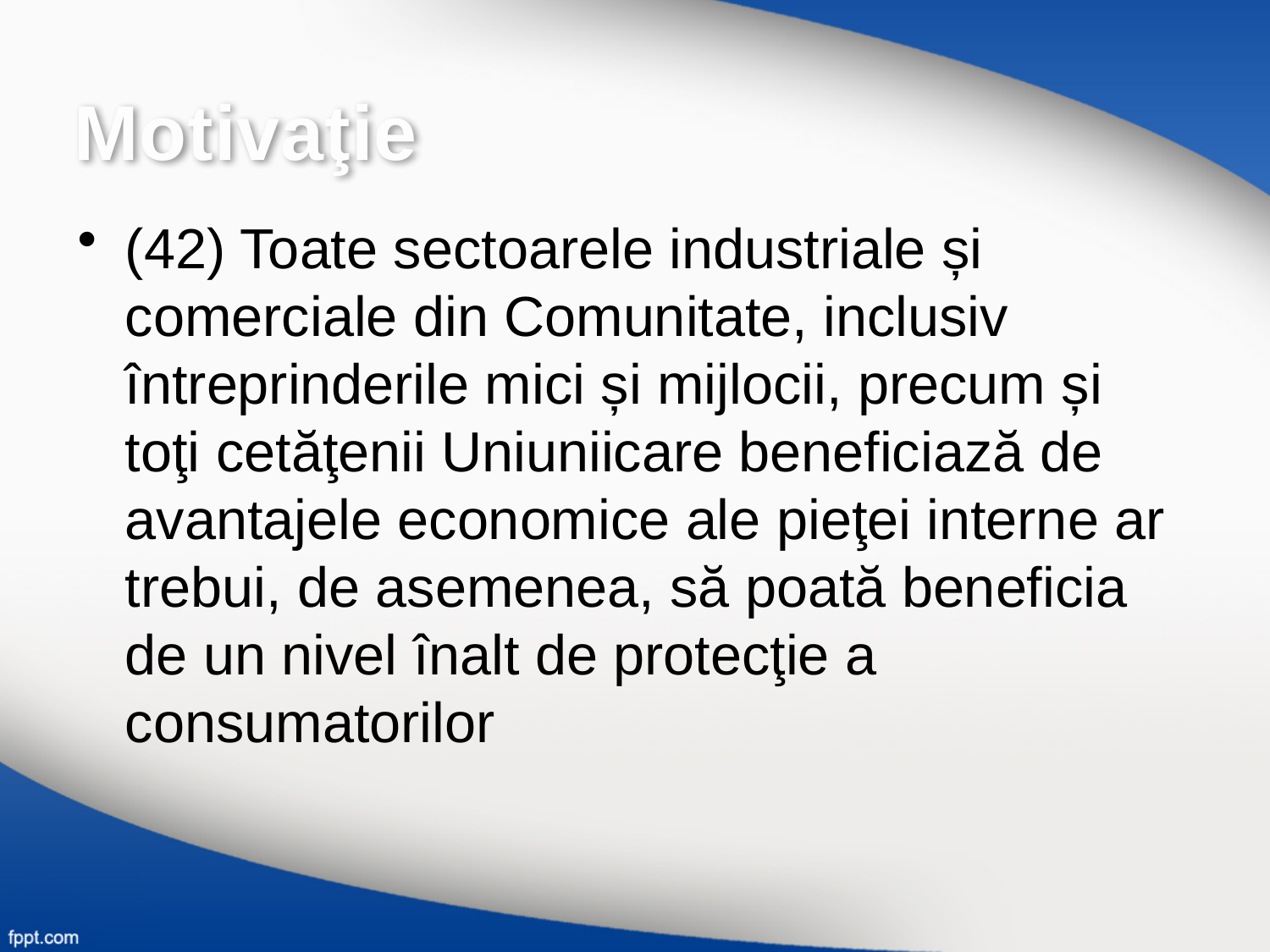

Motivaţie
(42) Toate sectoarele industriale și comerciale din Comunitate, inclusiv întreprinderile mici și mijlocii, precum și toţi cetăţenii Uniuniicare beneficiază de avantajele economice ale pieţei interne ar trebui, de asemenea, să poată beneficia de un nivel înalt de protecţie a consumatorilor